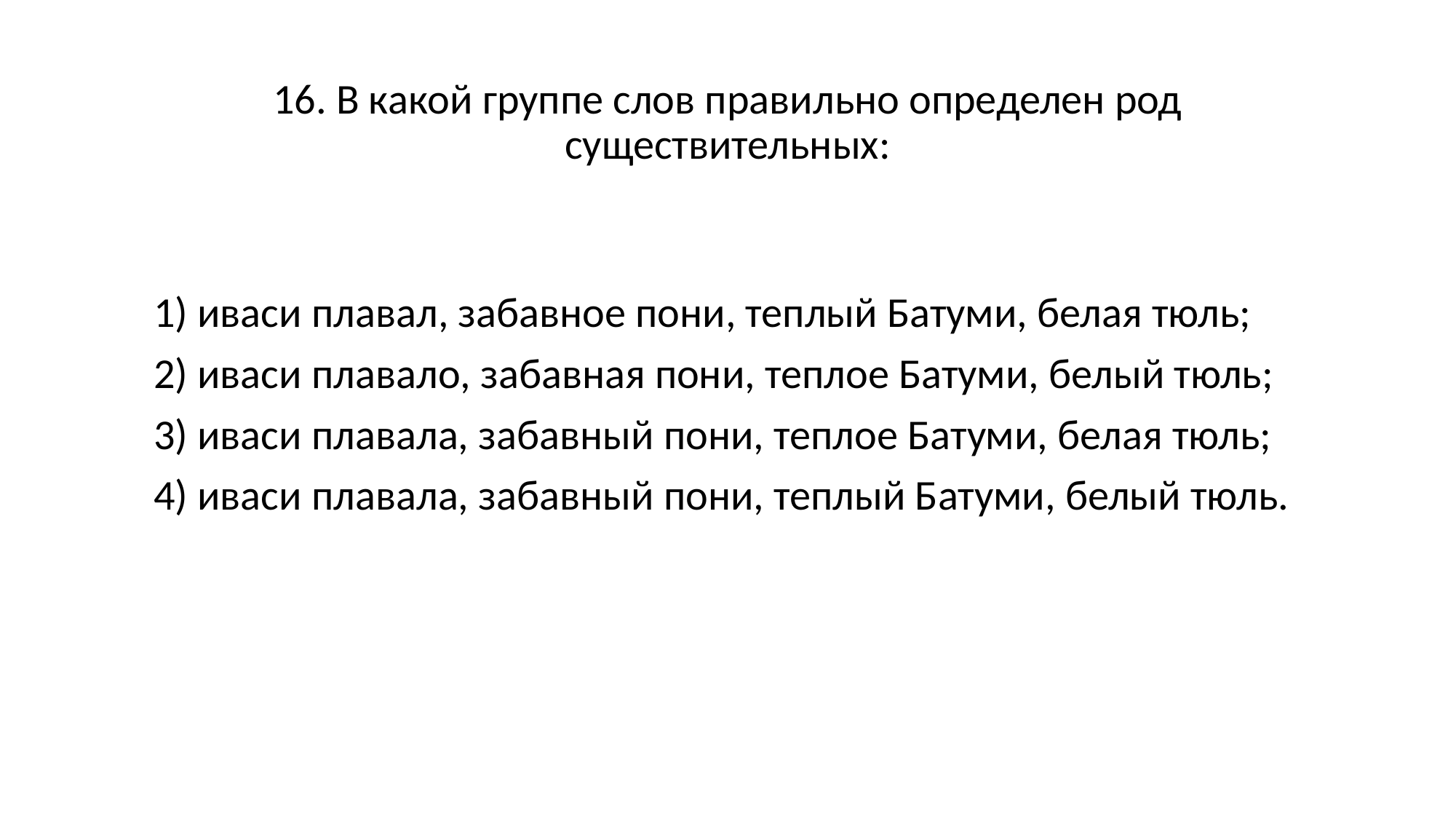

# 16. В какой группе слов правильно определен род существительных:
1) иваси плавал, забавное пони, теплый Батуми, белая тюль;
2) иваси плавало, забавная пони, теплое Батуми, белый тюль;
3) иваси плавала, забавный пони, теплое Батуми, белая тюль;
4) иваси плавала, забавный пони, теплый Батуми, белый тюль.